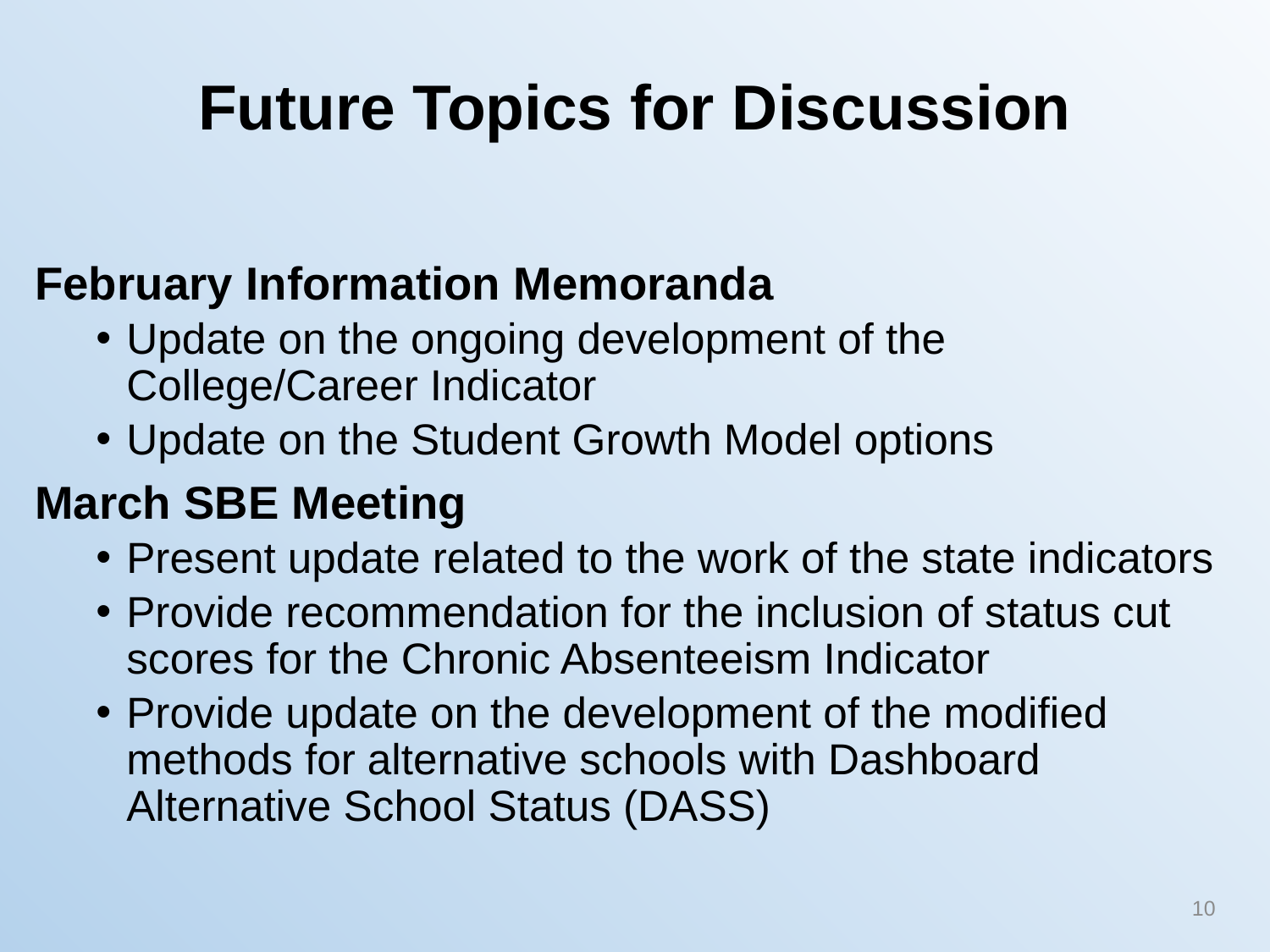

# Future Topics for Discussion
February Information Memoranda
Update on the ongoing development of the College/Career Indicator
Update on the Student Growth Model options
March SBE Meeting
Present update related to the work of the state indicators
Provide recommendation for the inclusion of status cut scores for the Chronic Absenteeism Indicator
Provide update on the development of the modified methods for alternative schools with Dashboard Alternative School Status (DASS)
10